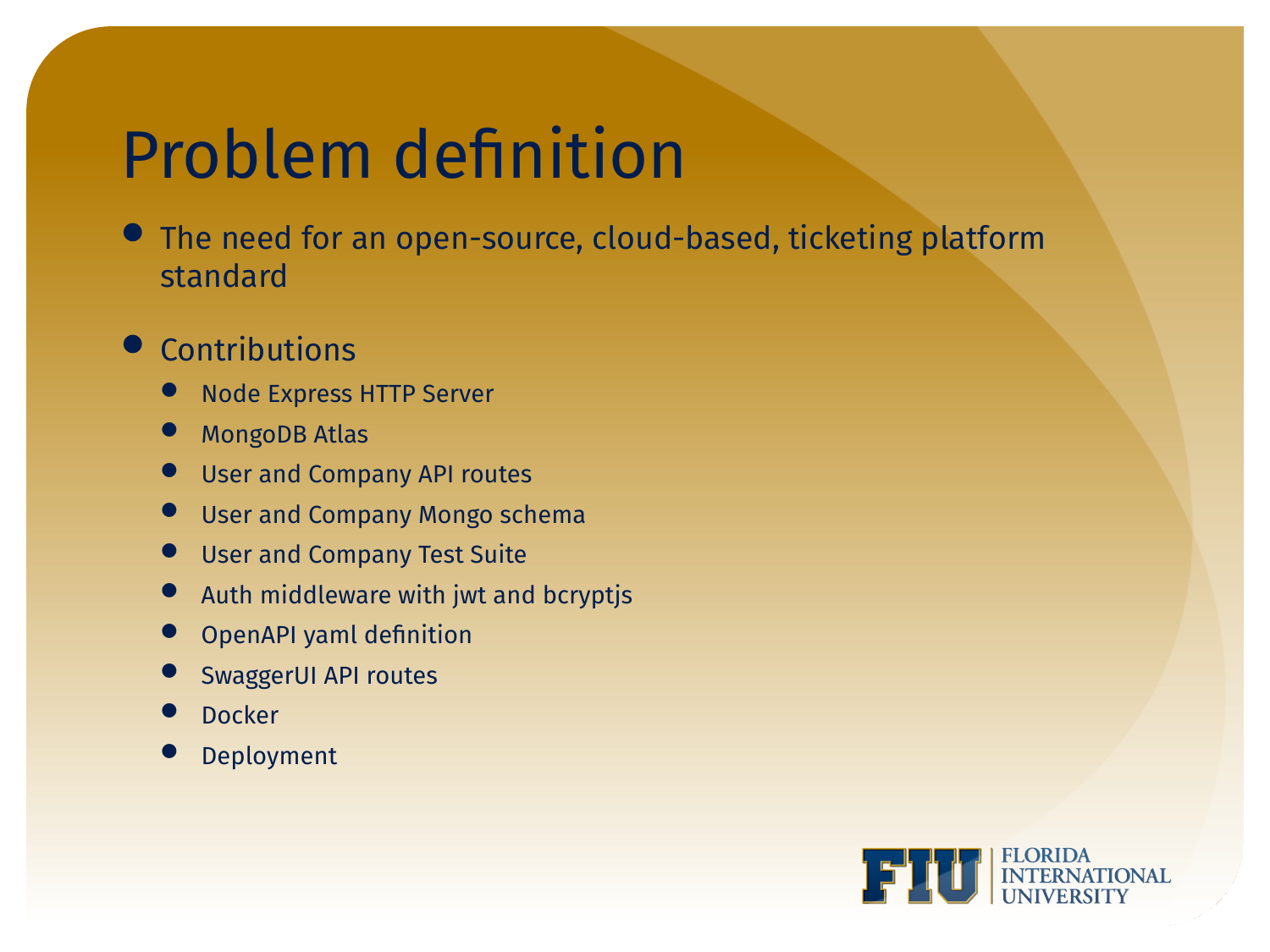

# Problem definition
The need for an open-source, cloud-based, ticketing platform standard
Contributions
Node Express HTTP Server
MongoDB Atlas
User and Company API routes
User and Company Mongo schema
User and Company Test Suite
Auth middleware with jwt and bcryptjs
OpenAPI yaml definition
SwaggerUI API routes
Docker
Deployment